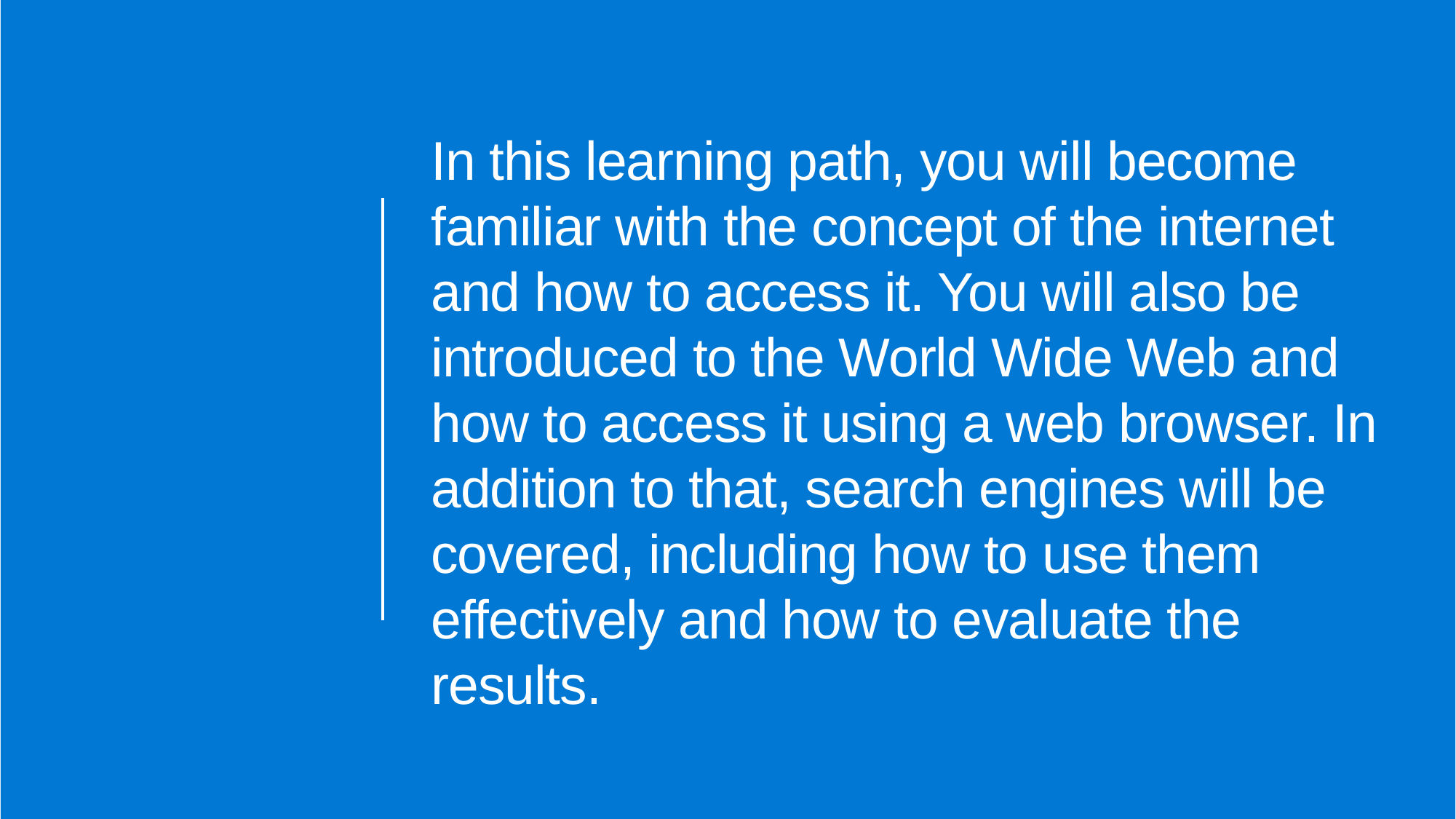

In this learning path, you will become familiar with the concept of the internet and how to access it. You will also be introduced to the World Wide Web and how to access it using a web browser. In addition to that, search engines will be covered, including how to use them effectively and how to evaluate the results.